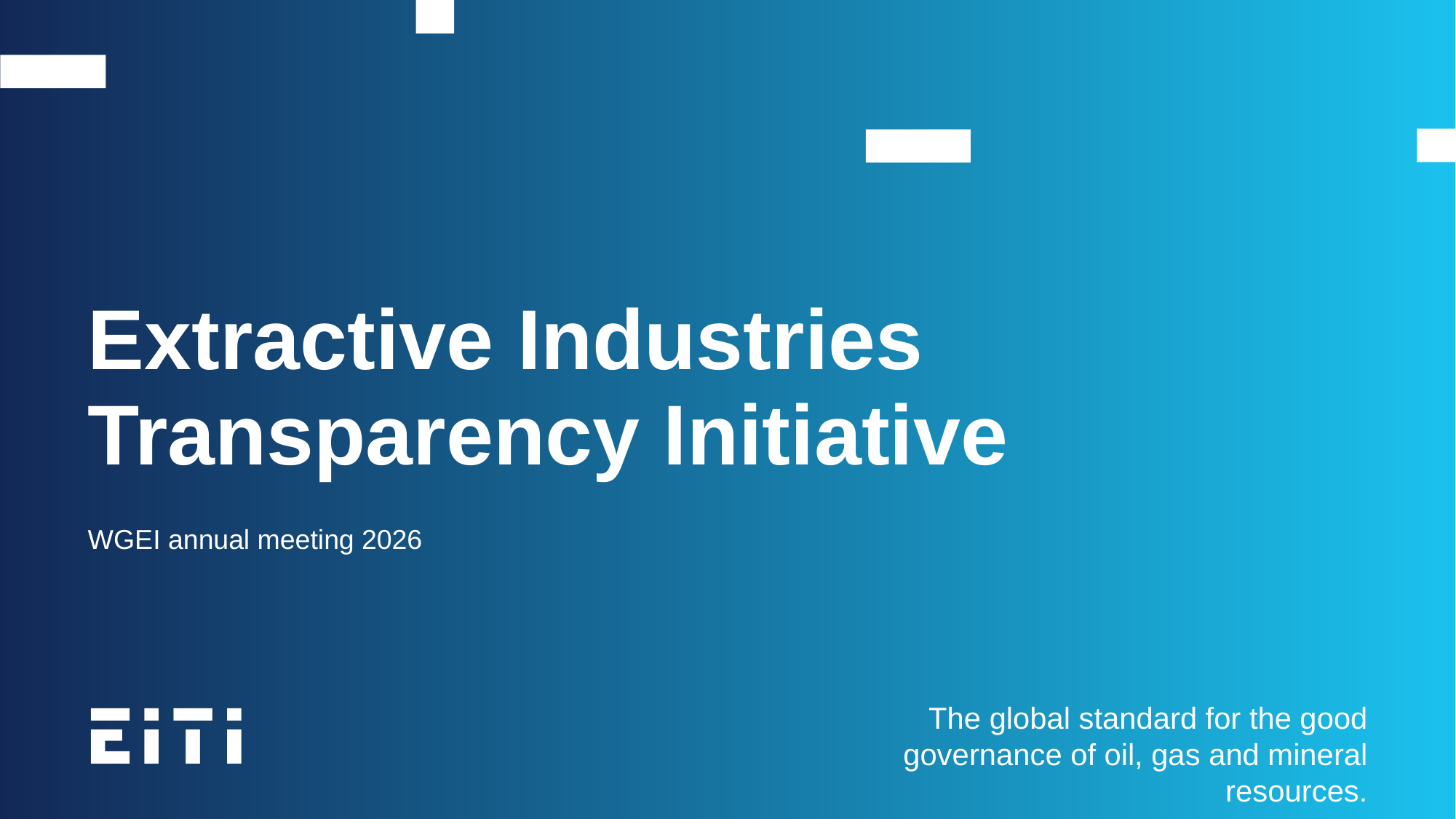

Extractive Industries Transparency Initiative
WGEI annual meeting 2026